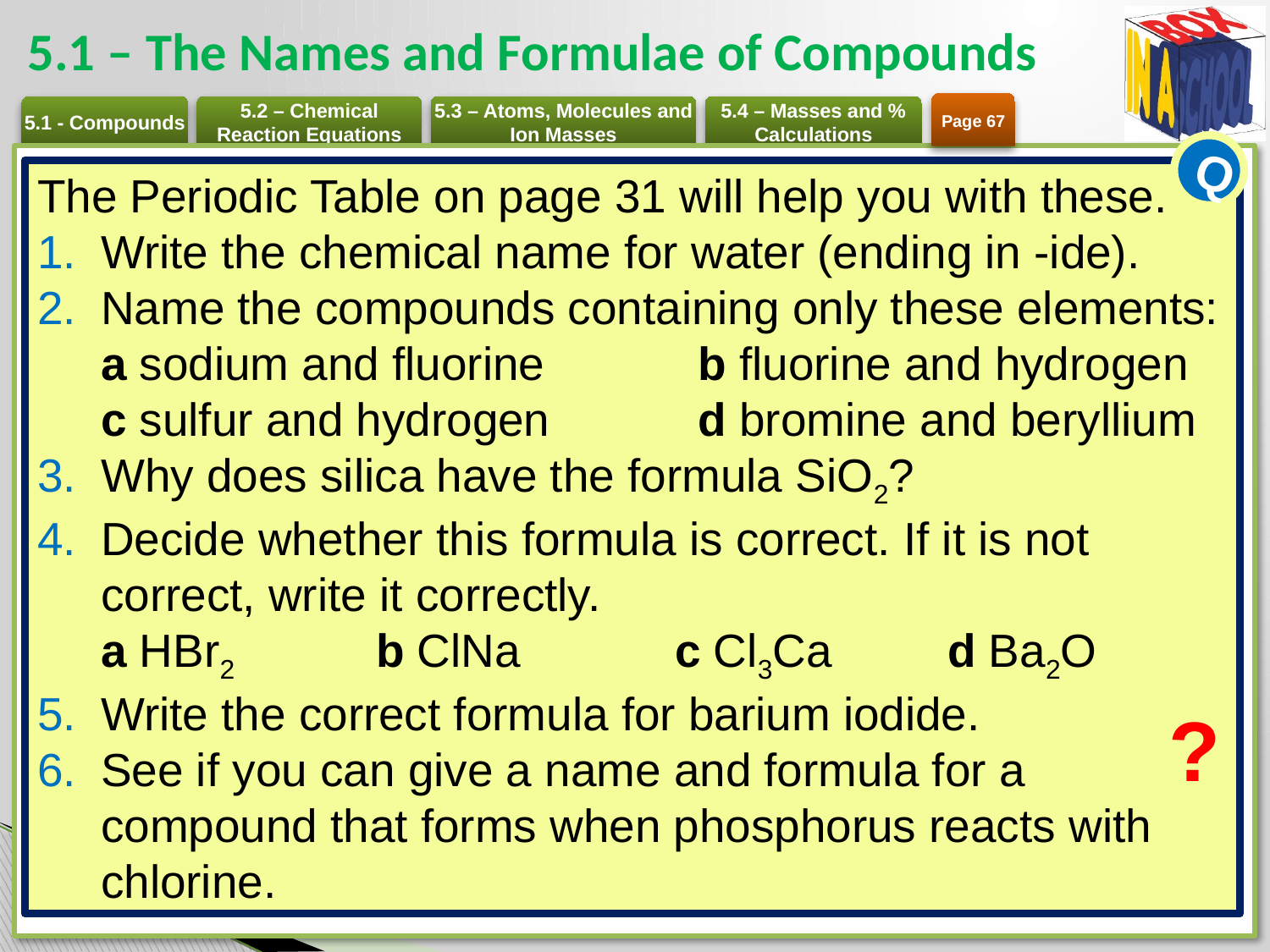

# 5.1 – The Names and Formulae of Compounds
Page 67
Q
The Periodic Table on page 31 will help you with these.
Write the chemical name for water (ending in -ide).
Name the compounds containing only these elements:
a sodium and fluorine 	b fluorine and hydrogen
c sulfur and hydrogen 	d bromine and beryllium
Why does silica have the formula SiO2?
Decide whether this formula is correct. If it is not correct, write it correctly.
a HBr2 	b ClNa 	c Cl3Ca 	d Ba2O
Write the correct formula for barium iodide.
See if you can give a name and formula for a compound that forms when phosphorus reacts with chlorine.
?